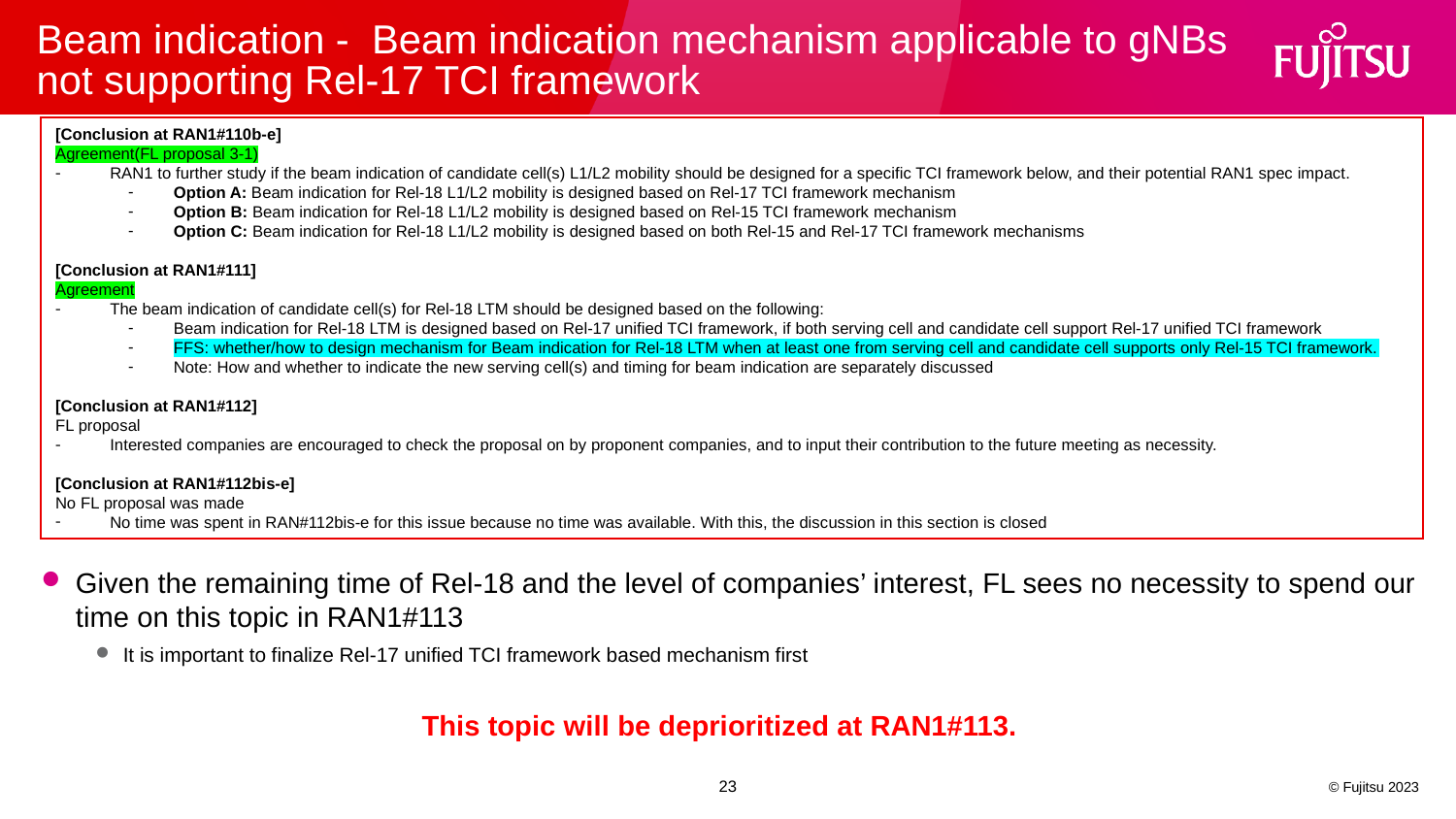

# Beam indication -  Beam indication mechanism applicable to gNBs not supporting Rel-17 TCI framework
[Conclusion at RAN1#110b-e]
Agreement(FL proposal 3-1)
RAN1 to further study if the beam indication of candidate cell(s) L1/L2 mobility should be designed for a specific TCI framework below, and their potential RAN1 spec impact.
Option A: Beam indication for Rel-18 L1/L2 mobility is designed based on Rel-17 TCI framework mechanism
Option B: Beam indication for Rel-18 L1/L2 mobility is designed based on Rel-15 TCI framework mechanism
Option C: Beam indication for Rel-18 L1/L2 mobility is designed based on both Rel-15 and Rel-17 TCI framework mechanisms

[Conclusion at RAN1#111]
Agreement
The beam indication of candidate cell(s) for Rel-18 LTM should be designed based on the following:
Beam indication for Rel-18 LTM is designed based on Rel-17 unified TCI framework, if both serving cell and candidate cell support Rel-17 unified TCI framework
FFS: whether/how to design mechanism for Beam indication for Rel-18 LTM when at least one from serving cell and candidate cell supports only Rel-15 TCI framework.
Note: How and whether to indicate the new serving cell(s) and timing for beam indication are separately discussed

[Conclusion at RAN1#112]
FL proposal
Interested companies are encouraged to check the proposal on by proponent companies, and to input their contribution to the future meeting as necessity.

[Conclusion at RAN1#112bis-e]
No FL proposal was made
No time was spent in RAN#112bis-e for this issue because no time was available. With this, the discussion in this section is closed
Given the remaining time of Rel-18 and the level of companies’ interest, FL sees no necessity to spend our time on this topic in RAN1#113
It is important to finalize Rel-17 unified TCI framework based mechanism first

This topic will be deprioritized at RAN1#113.
23
© Fujitsu 2023